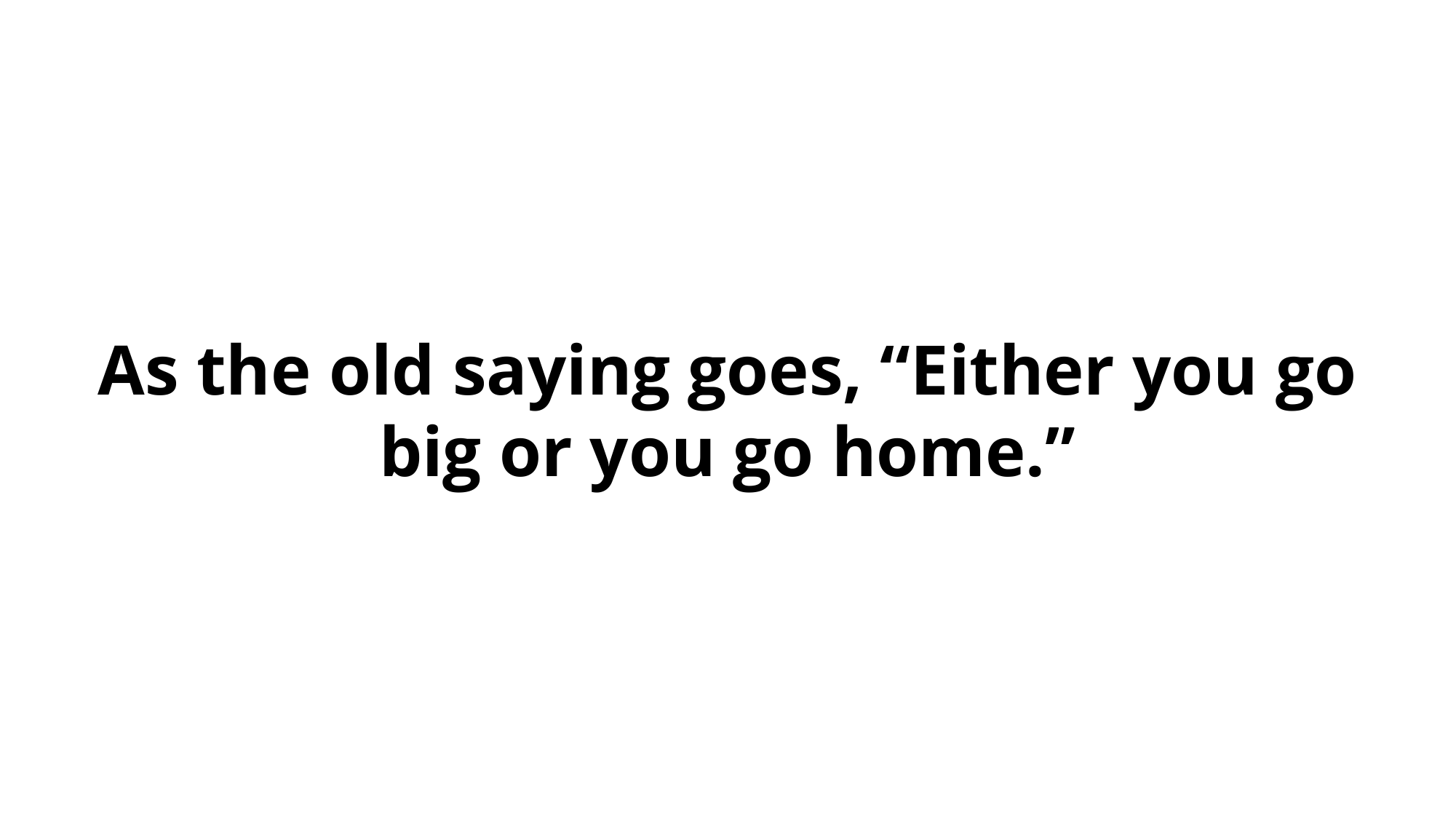

As the old saying goes, “Either you go big or you go home.”